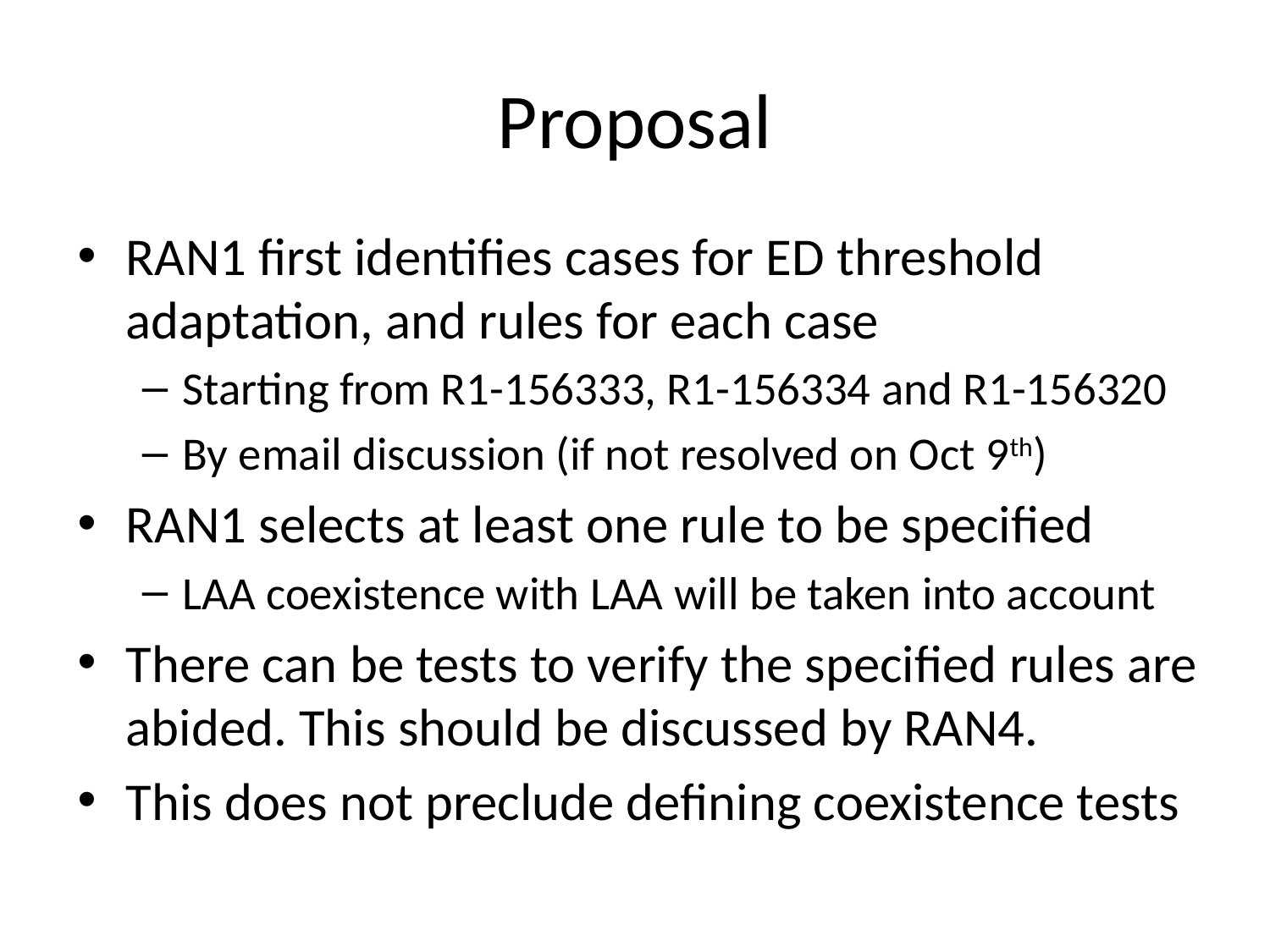

# Proposal
RAN1 first identifies cases for ED threshold adaptation, and rules for each case
Starting from R1-156333, R1-156334 and R1-156320
By email discussion (if not resolved on Oct 9th)
RAN1 selects at least one rule to be specified
LAA coexistence with LAA will be taken into account
There can be tests to verify the specified rules are abided. This should be discussed by RAN4.
This does not preclude defining coexistence tests